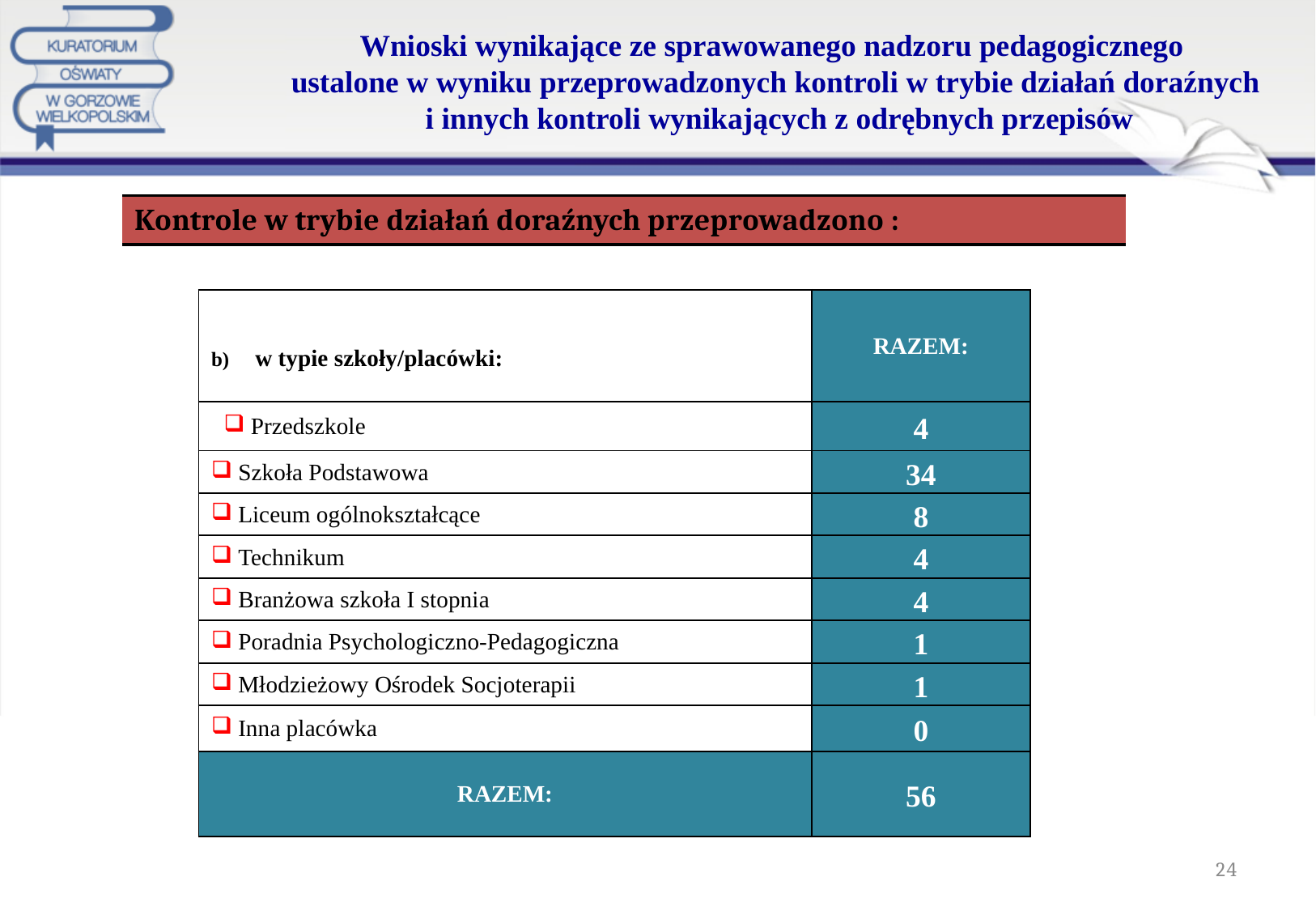

# Wnioski wynikające ze sprawowanego nadzoru pedagogicznego ustalone w wyniku przeprowadzonych kontroli w trybie działań doraźnych i innych kontroli wynikających z odrębnych przepisów

| Kontrole w trybie działań doraźnych przeprowadzono : |
| --- |
|  | RAZEM: |
| --- | --- |
| b)     w typie szkoły/placówki: |  |
| Przedszkole | 4 |
| Szkoła Podstawowa | 34 |
| Liceum ogólnokształcące | 8 |
| Technikum | 4 |
| Branżowa szkoła I stopnia | 4 |
| Poradnia Psychologiczno-Pedagogiczna | 1 |
| Młodzieżowy Ośrodek Socjoterapii | 1 |
| Inna placówka | 0 |
| RAZEM: | 56 |
24